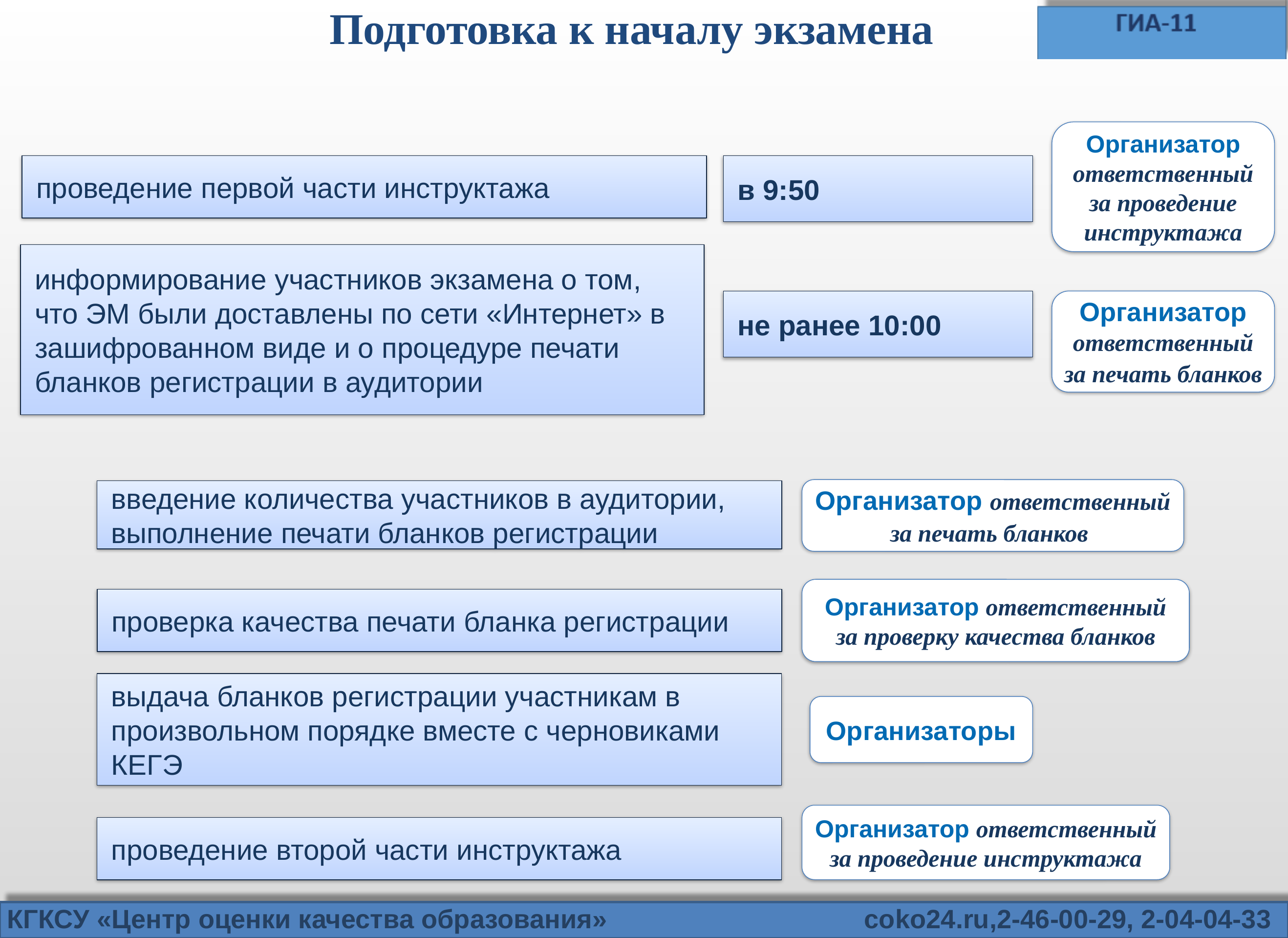

Подготовка к началу экзамена
Организатор ответственный за проведение инструктажа
проведение первой части инструктажа
в 9:50
информирование участников экзамена о том, что ЭМ были доставлены по сети «Интернет» в зашифрованном виде и о процедуре печати бланков регистрации в аудитории
не ранее 10:00
Организатор ответственный за печать бланков
Организатор ответственный за печать бланков
введение количества участников в аудитории, выполнение печати бланков регистрации
Организатор ответственный за проверку качества бланков
проверка качества печати бланка регистрации
выдача бланков регистрации участникам в  произвольном порядке вместе с черновиками КЕГЭ
Организаторы
Организатор ответственный за проведение инструктажа
проведение второй части инструктажа